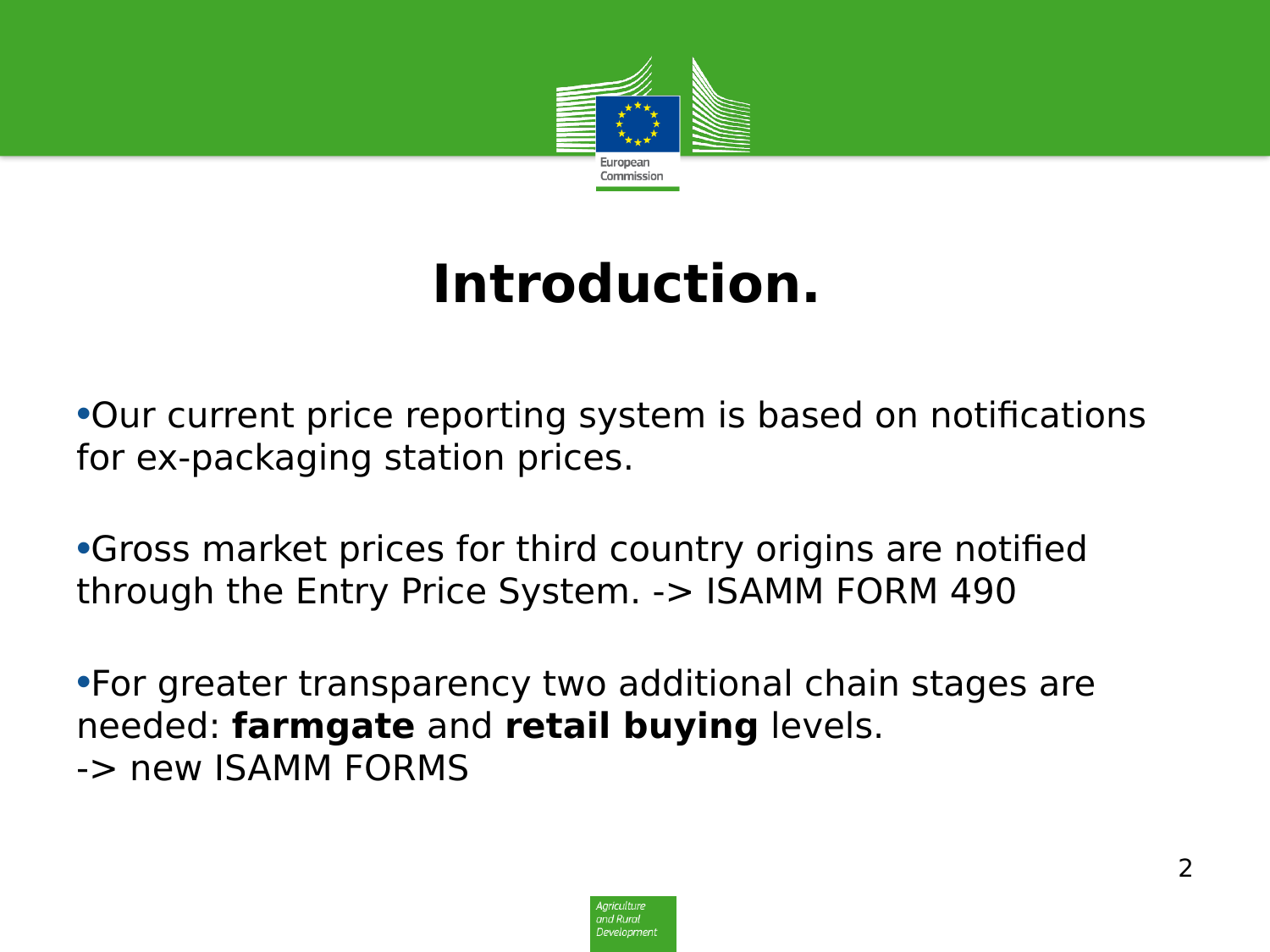

# Introduction.
Our current price reporting system is based on notifications for ex-packaging station prices.
Gross market prices for third country origins are notified through the Entry Price System. -> ISAMM FORM 490
For greater transparency two additional chain stages are needed: farmgate and retail buying levels.
-> new ISAMM FORMS
2